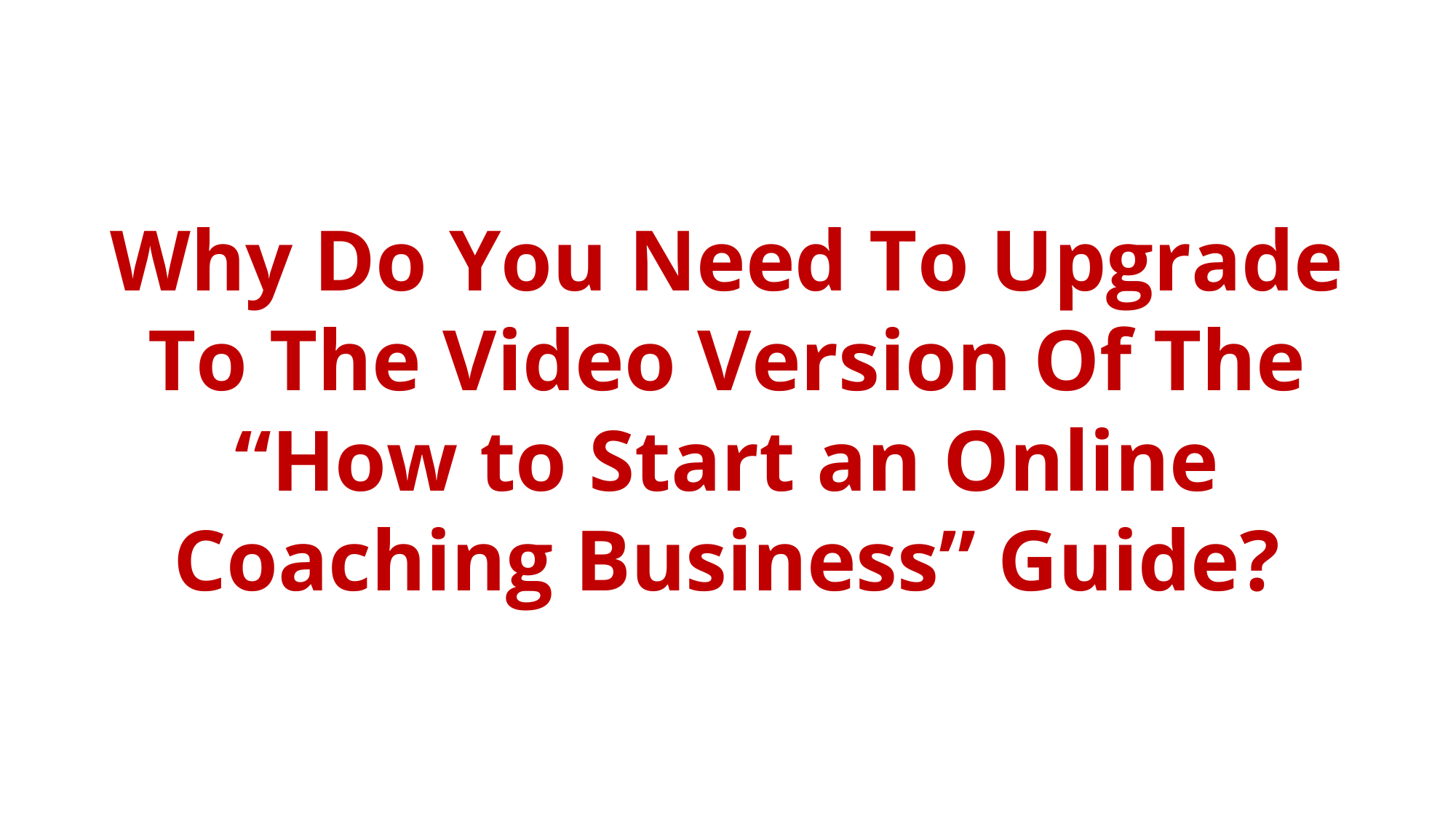

Why Do You Need To Upgrade To The Video Version Of The “How to Start an Online Coaching Business” Guide?